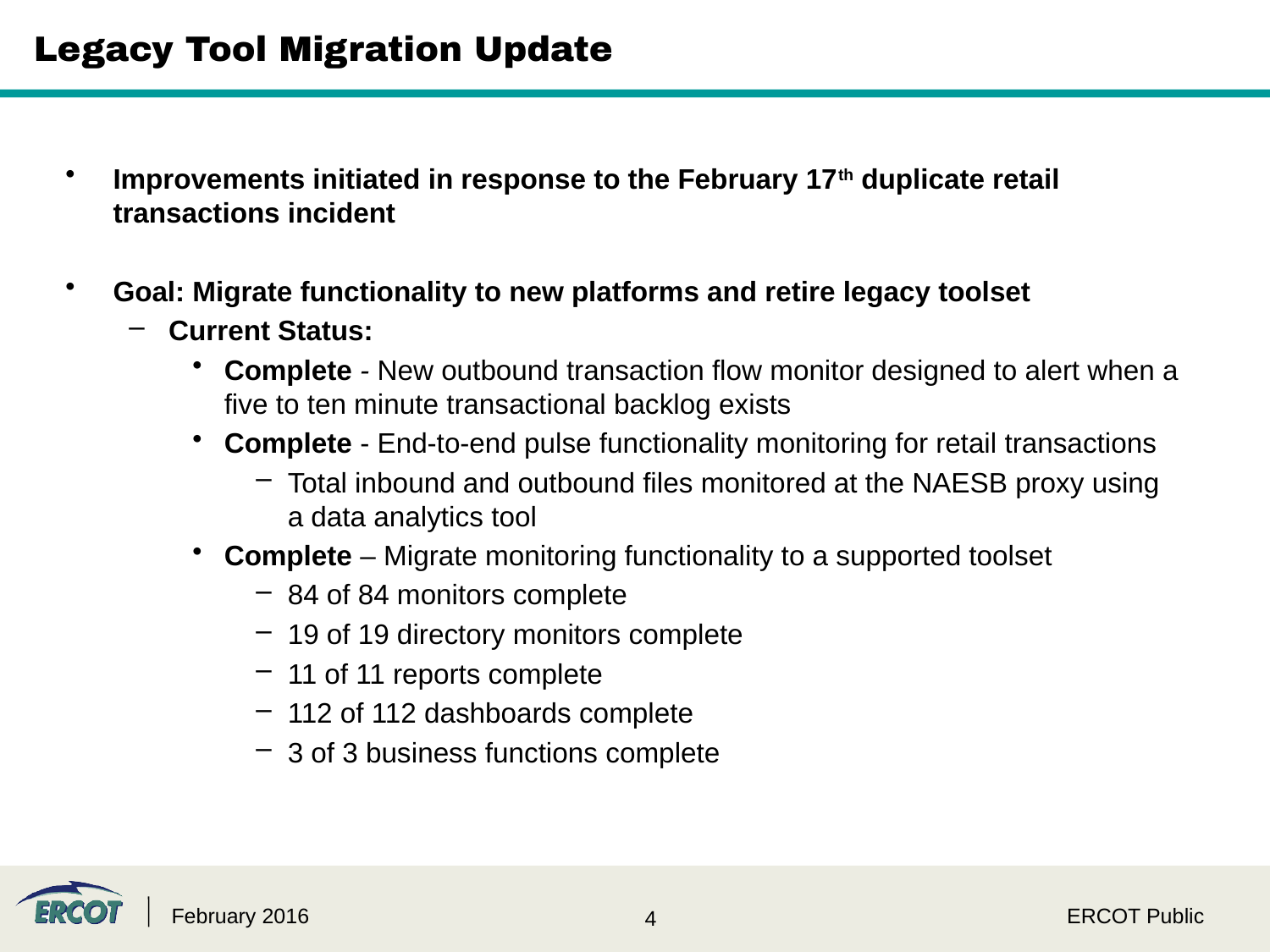

# Legacy Tool Migration Update

Improvements initiated in response to the February 17th duplicate retail transactions incident

Goal: Migrate functionality to new platforms and retire legacy toolset
Current Status:
Complete - New outbound transaction flow monitor designed to alert when a five to ten minute transactional backlog exists
Complete - End-to-end pulse functionality monitoring for retail transactions
Total inbound and outbound files monitored at the NAESB proxy using a data analytics tool
Complete – Migrate monitoring functionality to a supported toolset
84 of 84 monitors complete
19 of 19 directory monitors complete
11 of 11 reports complete
112 of 112 dashboards complete
3 of 3 business functions complete

February 2016
ERCOT Public